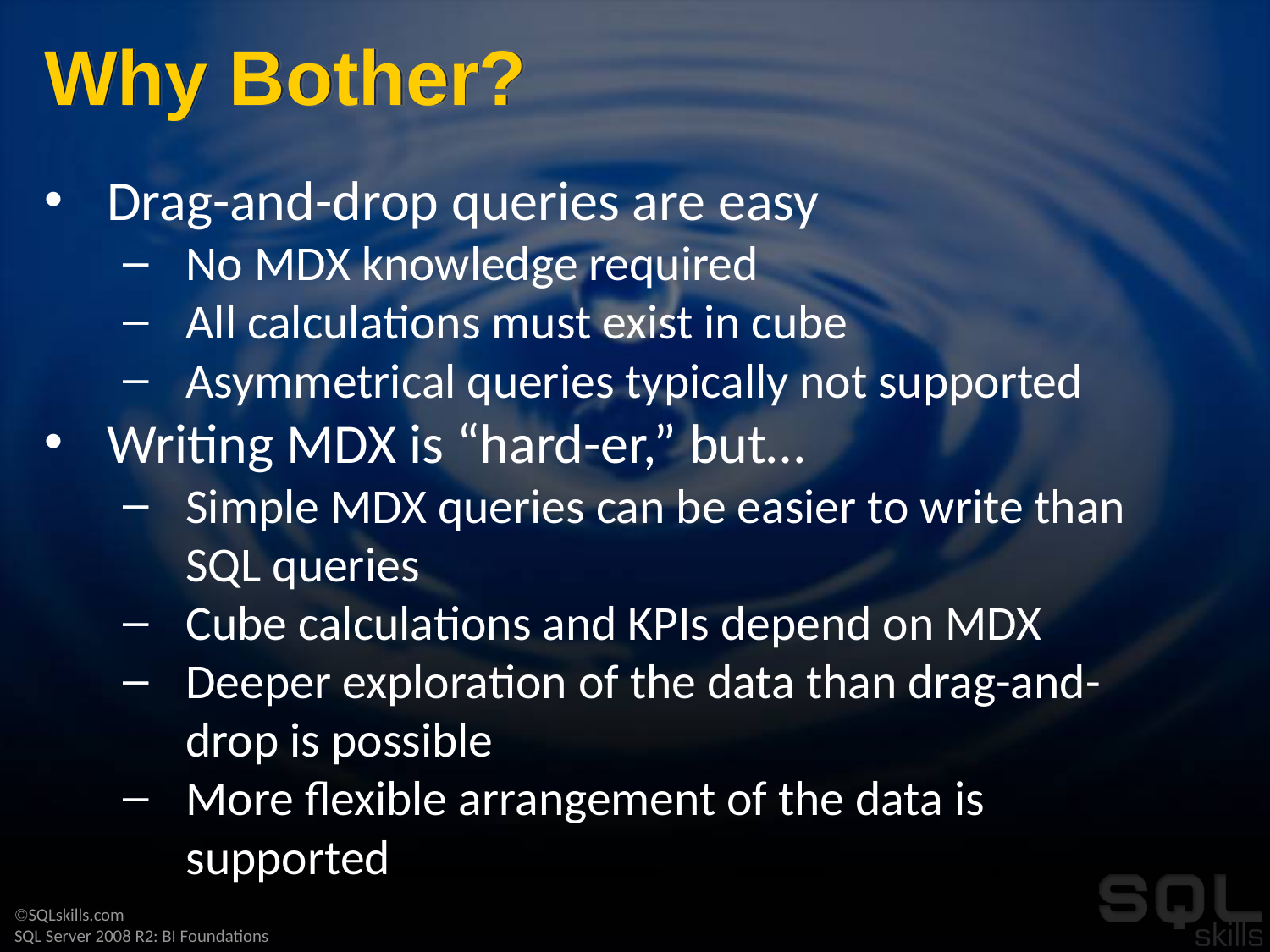

# Why Bother?
Drag-and-drop queries are easy
No MDX knowledge required
All calculations must exist in cube
Asymmetrical queries typically not supported
Writing MDX is “hard-er,” but…
Simple MDX queries can be easier to write than SQL queries
Cube calculations and KPIs depend on MDX
Deeper exploration of the data than drag-and-drop is possible
More flexible arrangement of the data is supported